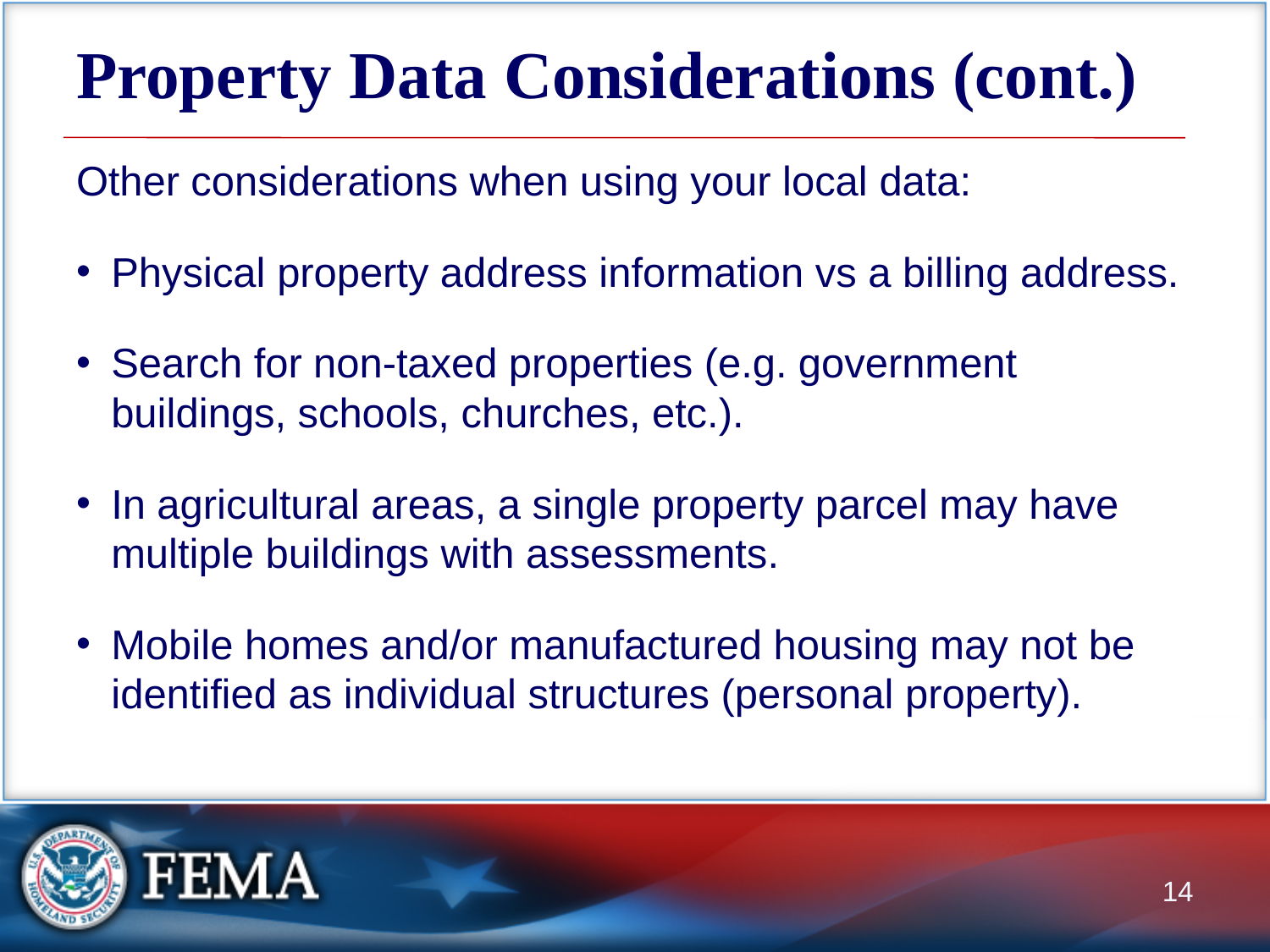

# Property Data Considerations (cont.)
Other considerations when using your local data:
Physical property address information vs a billing address.
Search for non-taxed properties (e.g. government buildings, schools, churches, etc.).
In agricultural areas, a single property parcel may have multiple buildings with assessments.
Mobile homes and/or manufactured housing may not be identified as individual structures (personal property).
14